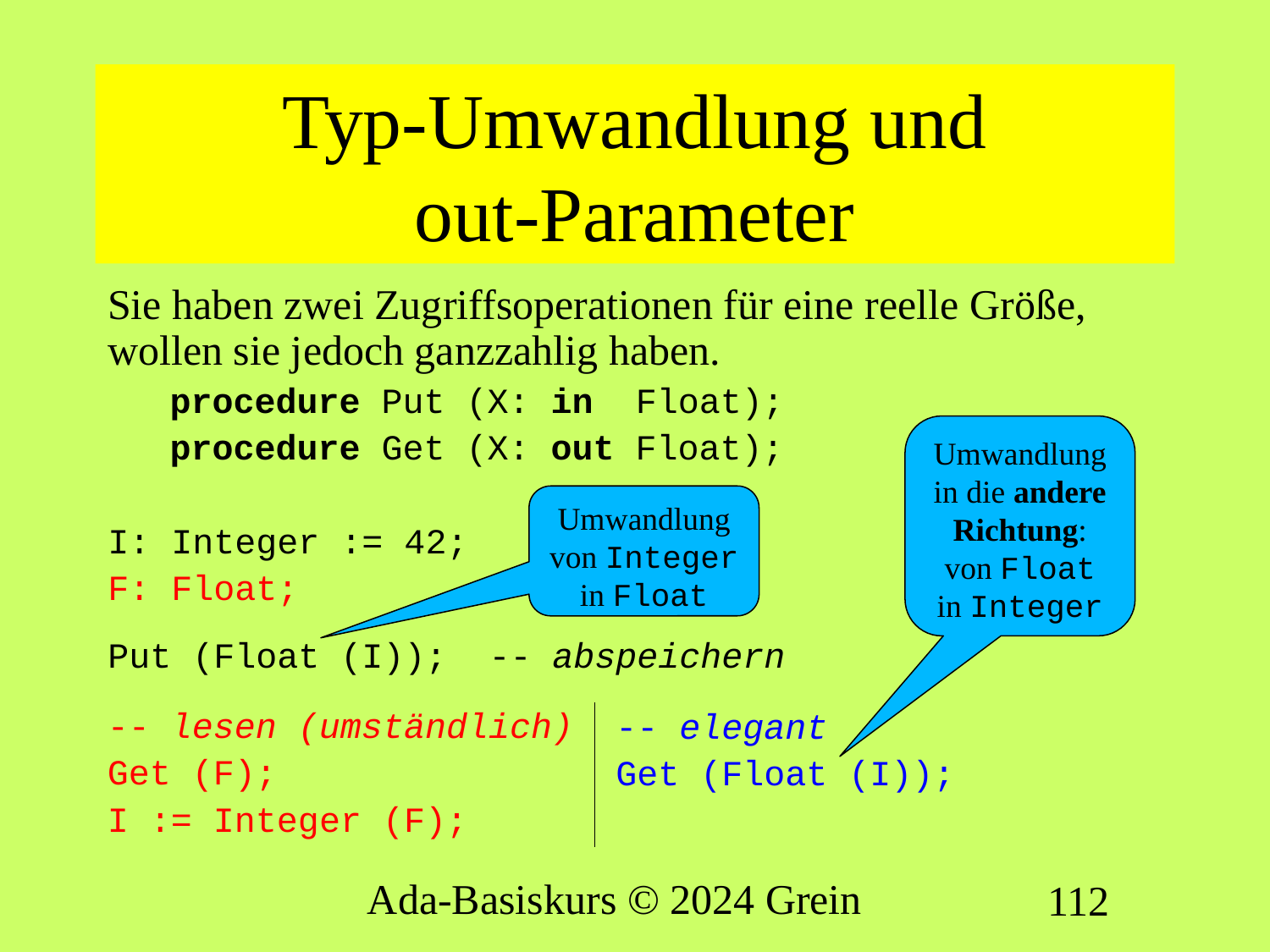

# Typ-Umwandlung und out-Parameter
Sie haben zwei Zugriffsoperationen für eine reelle Größe, wollen sie jedoch ganzzahlig haben.
procedure Put (X: in  Float);
procedure Get (X: out Float);

I: Integer := 42;
F: Float;

Put (Float (I));  -- abspeichern
Umwandlung in die andere Richtung: von Float in Integer
Umwandlung von Integer in Float
-- lesen (umständlich)
Get (F);
I := Integer (F);
-- elegant
Get (Float (I));
Ada-Basiskurs © 2024 Grein
112